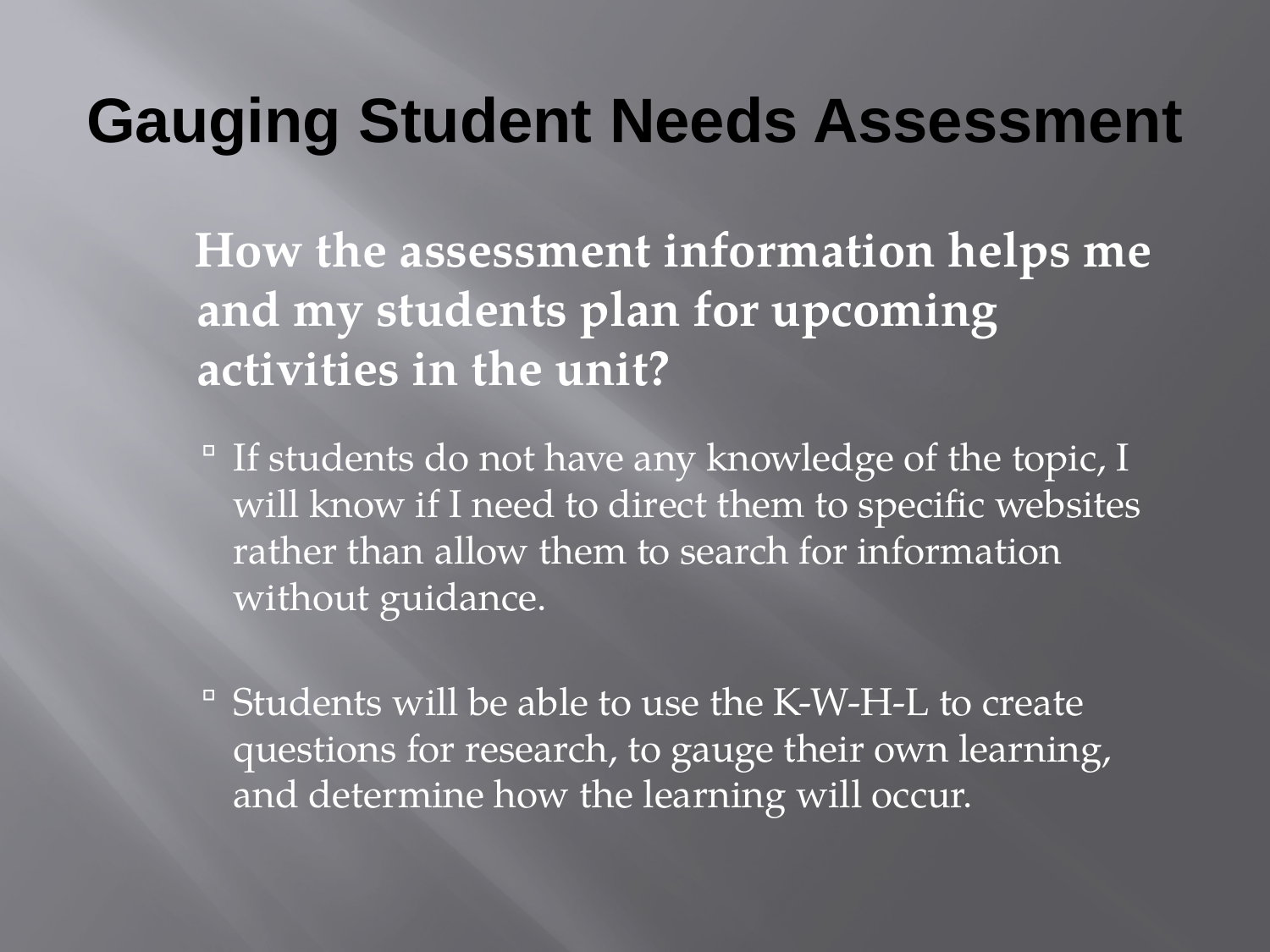

# Gauging Student Needs Assessment
   How the assessment information helps me and my students plan for upcoming activities in the unit?

If students do not have any knowledge of the topic, I will know if I need to direct them to specific websites rather than allow them to search for information without guidance.

Students will be able to use the K-W-H-L to create questions for research, to gauge their own learning, and determine how the learning will occur.